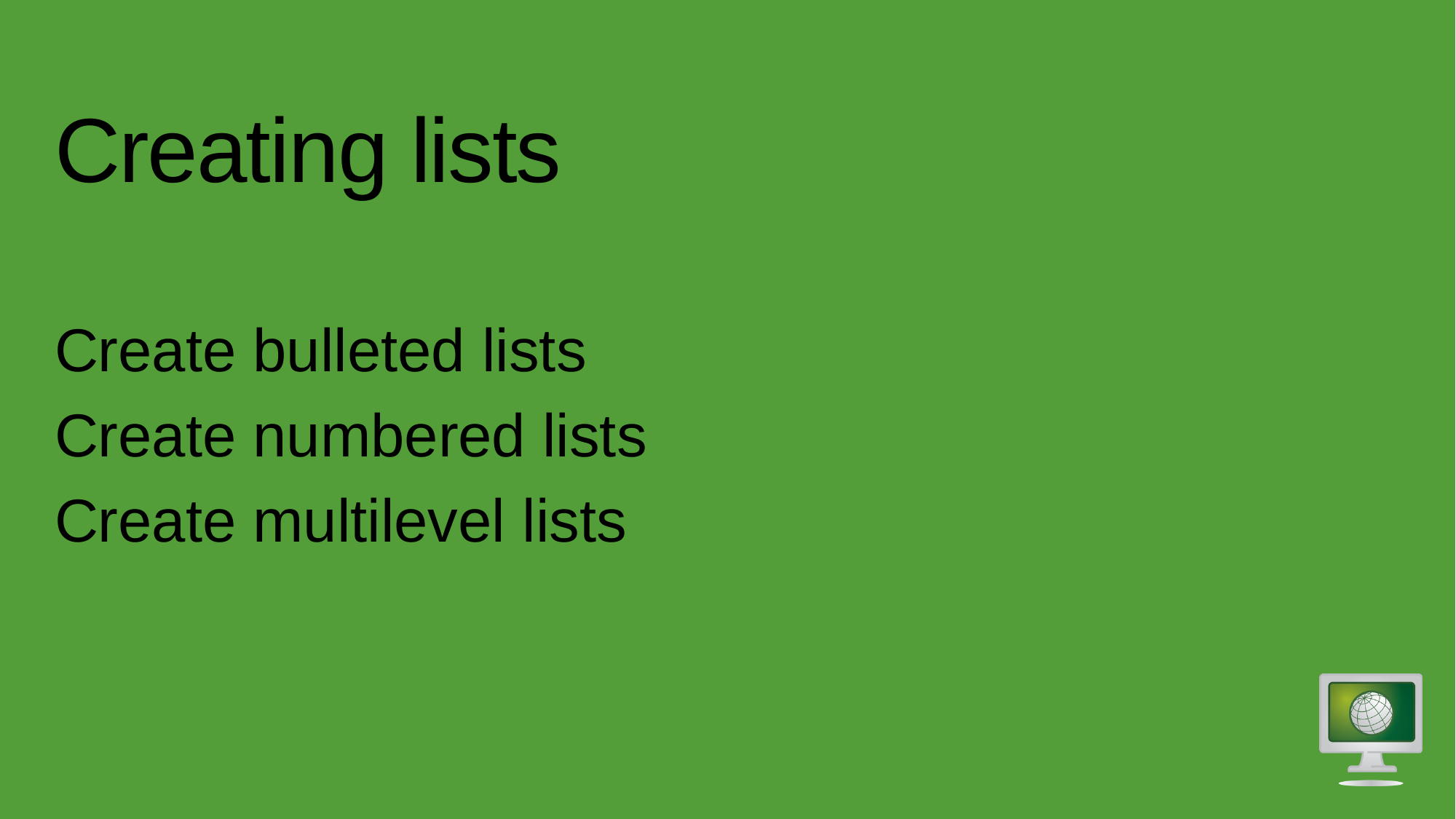

# Creating lists
Create bulleted lists
Create numbered lists
Create multilevel lists